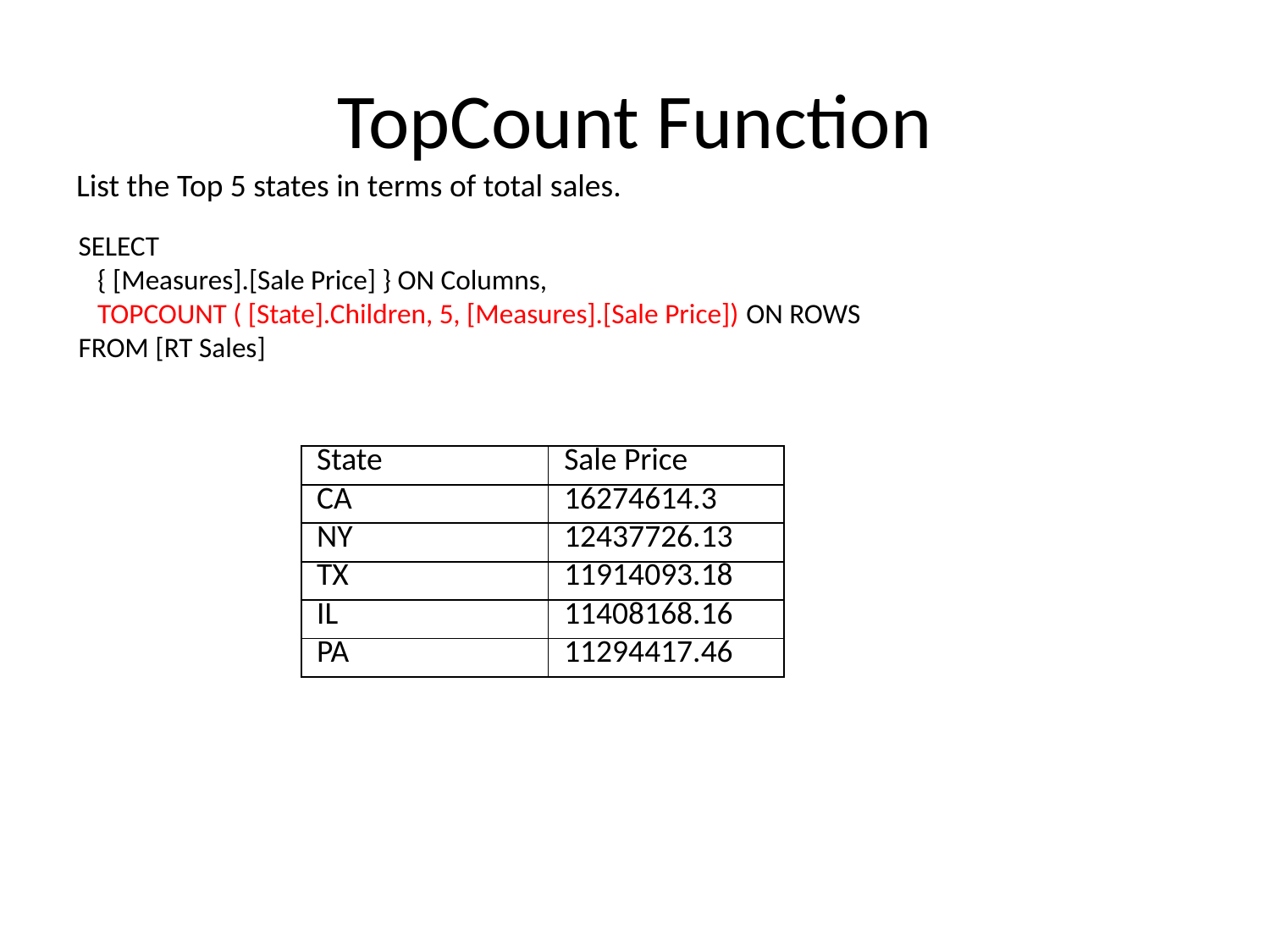

# TopCount Function
List the Top 5 states in terms of total sales.
SELECT
   { [Measures].[Sale Price] } ON Columns,
   TOPCOUNT ( [State].Children, 5, [Measures].[Sale Price]) ON ROWS
FROM [RT Sales]
| State | Sale Price |
| --- | --- |
| CA | 16274614.3 |
| NY | 12437726.13 |
| TX | 11914093.18 |
| IL | 11408168.16 |
| PA | 11294417.46 |